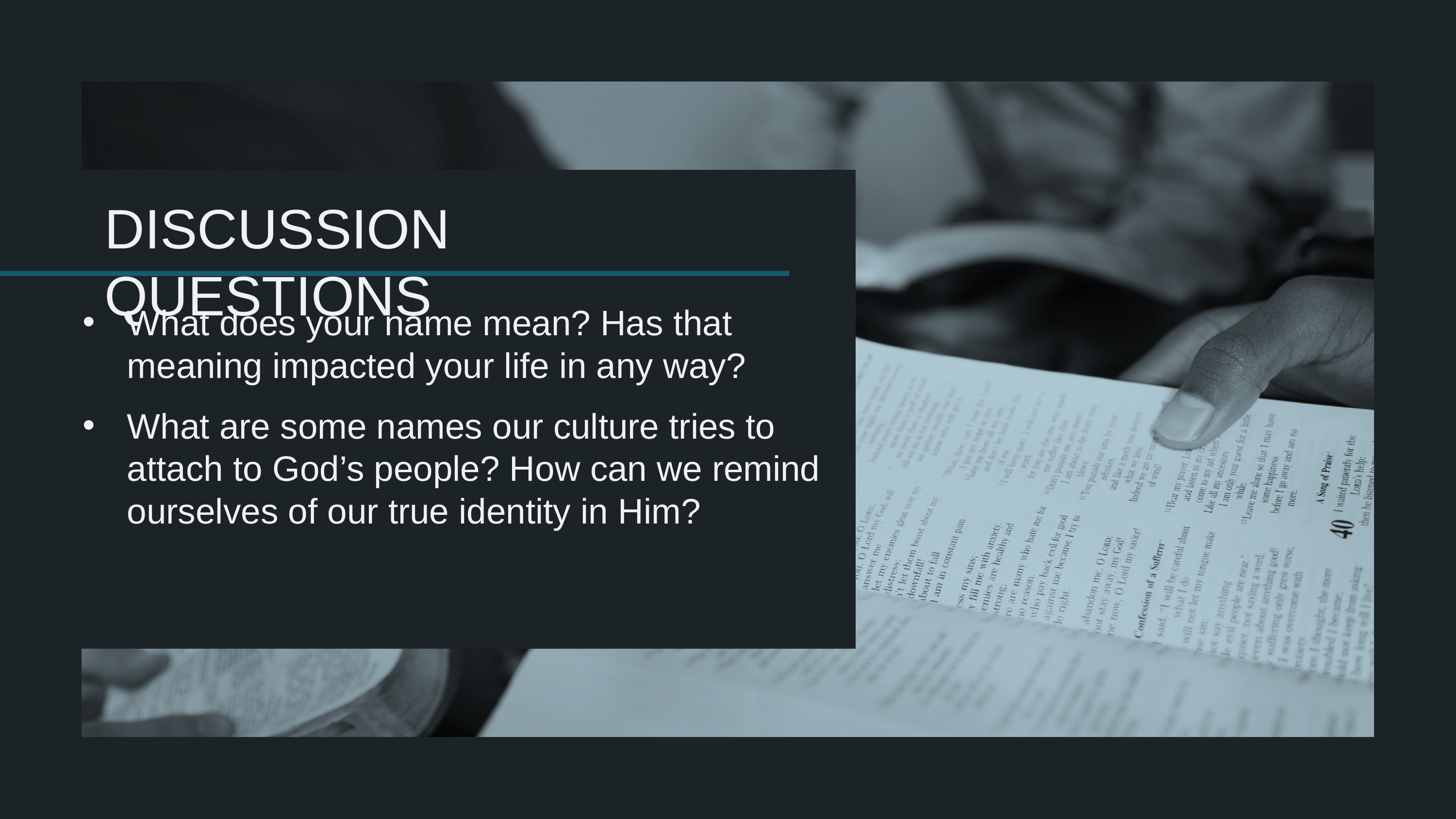

What does your name mean? Has that meaning impacted your life in any way?
What are some names our culture tries to attach to God’s people? How can we remind ourselves of our true identity in Him?